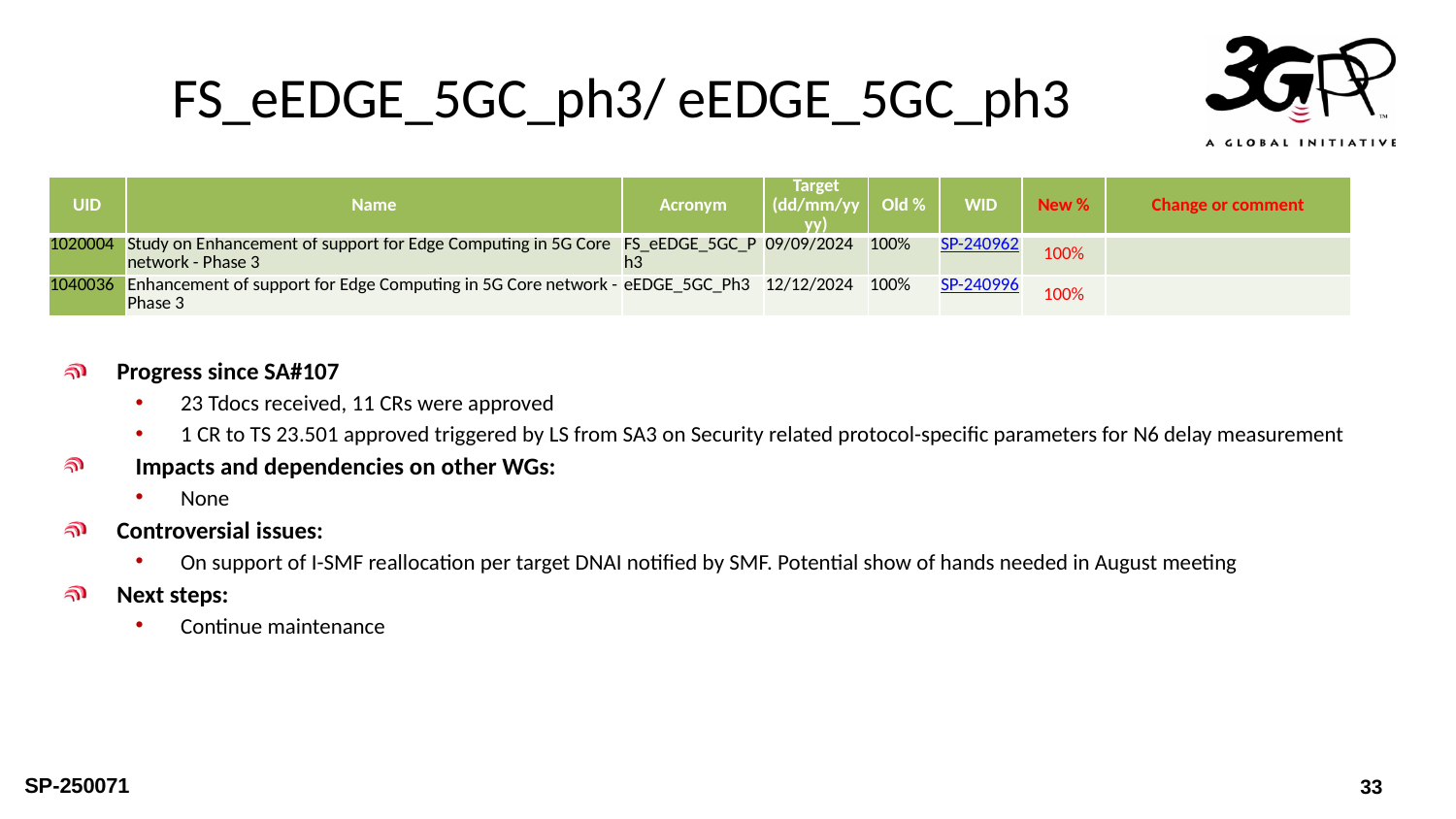

# FS_eEDGE_5GC_ph3/ eEDGE_5GC_ph3
| UID | Name | Acronym | Target (dd/mm/yyyy) | Old % | WID | New % | Change or comment |
| --- | --- | --- | --- | --- | --- | --- | --- |
| 1020004 | Study on Enhancement of support for Edge Computing in 5G Core network - Phase 3 | FS\_eEDGE\_5GC\_Ph3 | 09/09/2024 | 100% | SP-240962 | 100% |  |
| 1040036 | Enhancement of support for Edge Computing in 5G Core network - Phase 3 | eEDGE\_5GC\_Ph3 | 12/12/2024 | 100% | SP-240996 | 100% |  |
Progress since SA#107
23 Tdocs received, 11 CRs were approved
1 CR to TS 23.501 approved triggered by LS from SA3 on Security related protocol-specific parameters for N6 delay measurement
Impacts and dependencies on other WGs:
None
Controversial issues:
On support of I-SMF reallocation per target DNAI notified by SMF. Potential show of hands needed in August meeting
Next steps:
Continue maintenance